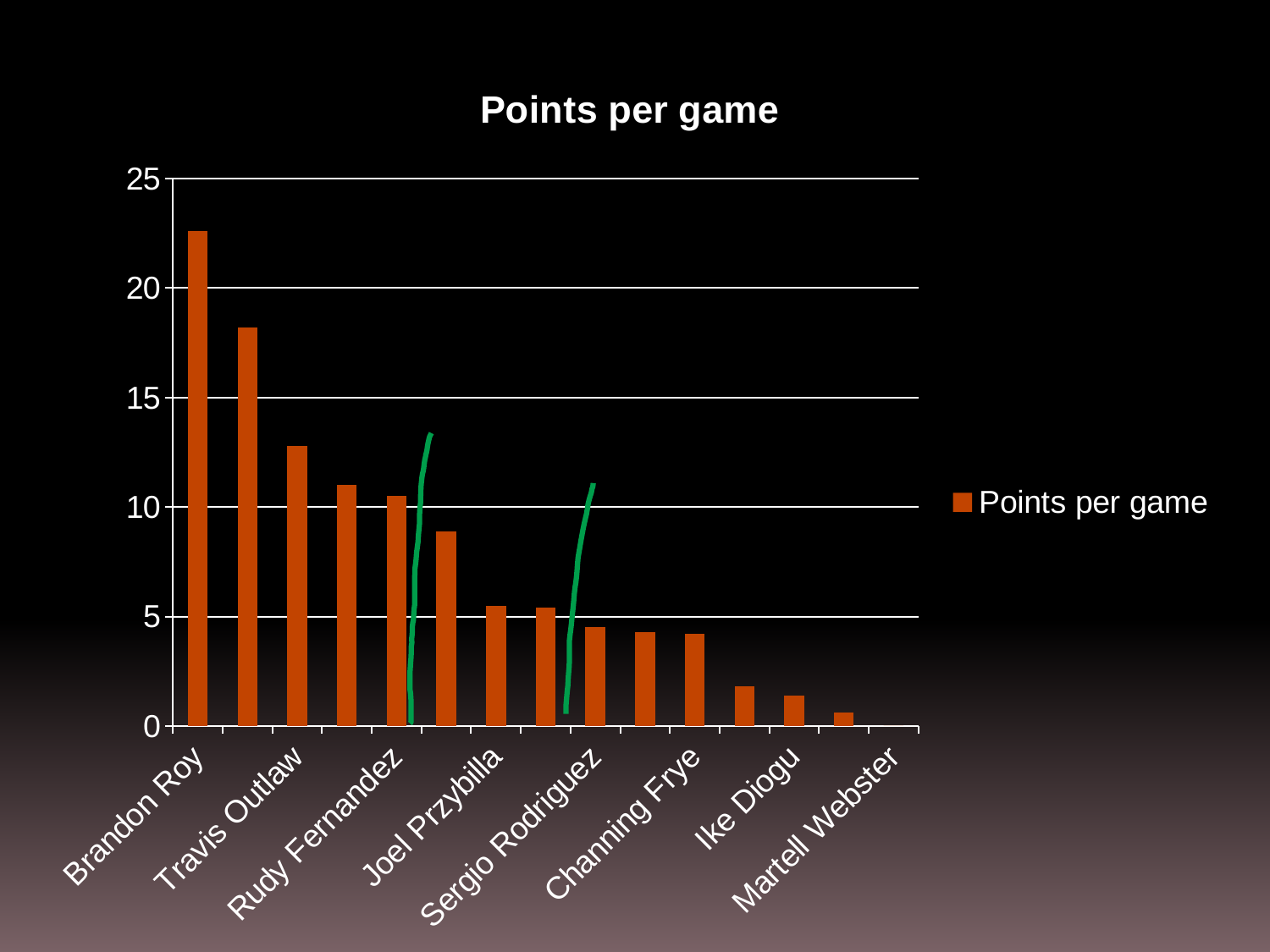

### Chart:

| Category | Points per game  |
|---|---|
| Brandon Roy | 22.6 |
| LaMarcus Aldridge | 18.2 |
| Travis Outlaw | 12.8 |
| Steve Blake | 11.0 |
| Rudy Fernandez | 10.5 |
| Greg Oden | 8.9 |
| Joel Przybilla | 5.5 |
| Nicolas Batum | 5.4 |
| Sergio Rodriguez | 4.5 |
| Jerryd Bayless | 4.3 |
| Channing Frye | 4.2 |
| Shavlik Randolph | 1.8 |
| Ike Diogu | 1.4 |
| Michael Ruffin | 0.6 |
| Martell Webster | 0.0 |